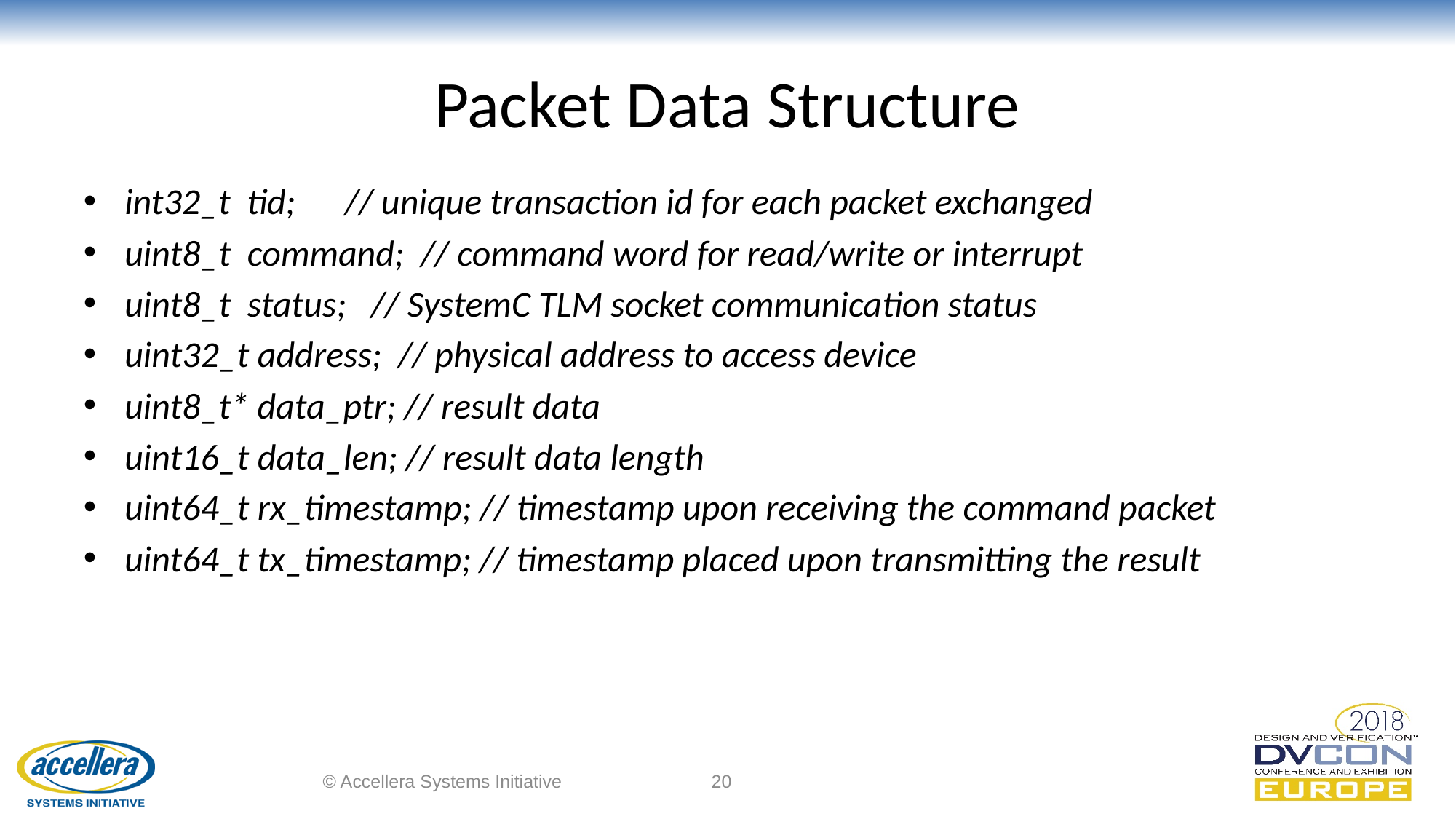

# Packet Data Structure
int32_t  tid;      // unique transaction id for each packet exchanged
uint8_t  command;  // command word for read/write or interrupt
uint8_t  status;   // SystemC TLM socket communication status
uint32_t address;  // physical address to access device
uint8_t* data_ptr; // result data
uint16_t data_len; // result data length
uint64_t rx_timestamp; // timestamp upon receiving the command packet
uint64_t tx_timestamp; // timestamp placed upon transmitting the result
© Accellera Systems Initiative
20